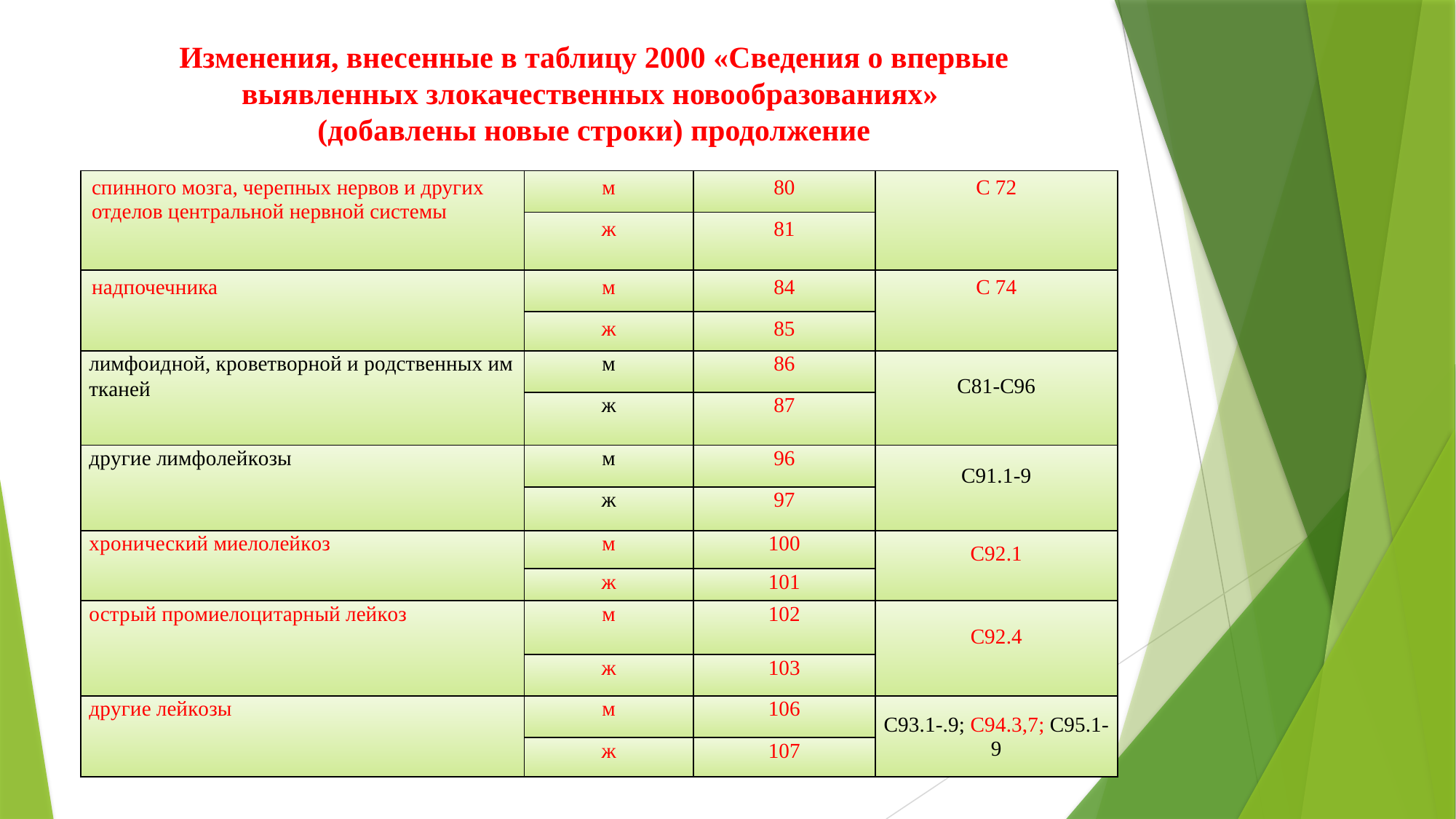

# Изменения, внесенные в таблицу 2000 «Сведения о впервые выявленных злокачественных новообразованиях» (добавлены новые строки) продолжение
| спинного мозга, черепных нервов и других отделов центральной нервной системы | м | 80 | С 72 |
| --- | --- | --- | --- |
|  | ж | 81 |  |
| надпочечника | м | 84 | С 74 |
|  | ж | 85 |  |
| лимфоидной, кроветворной и родственных им тканей | м | 86 | C81-С96 |
|  | ж | 87 |  |
| другие лимфолейкозы | м | 96 | С91.1-9 |
|  | ж | 97 |  |
| хронический миелолейкоз | м | 100 | С92.1 |
|  | ж | 101 |  |
| острый промиелоцитарный лейкоз | м | 102 | C92.4 |
|  | ж | 103 |  |
| другие лейкозы | м | 106 | С93.1-.9; С94.3,7; С95.1-9 |
|  | ж | 107 |  |